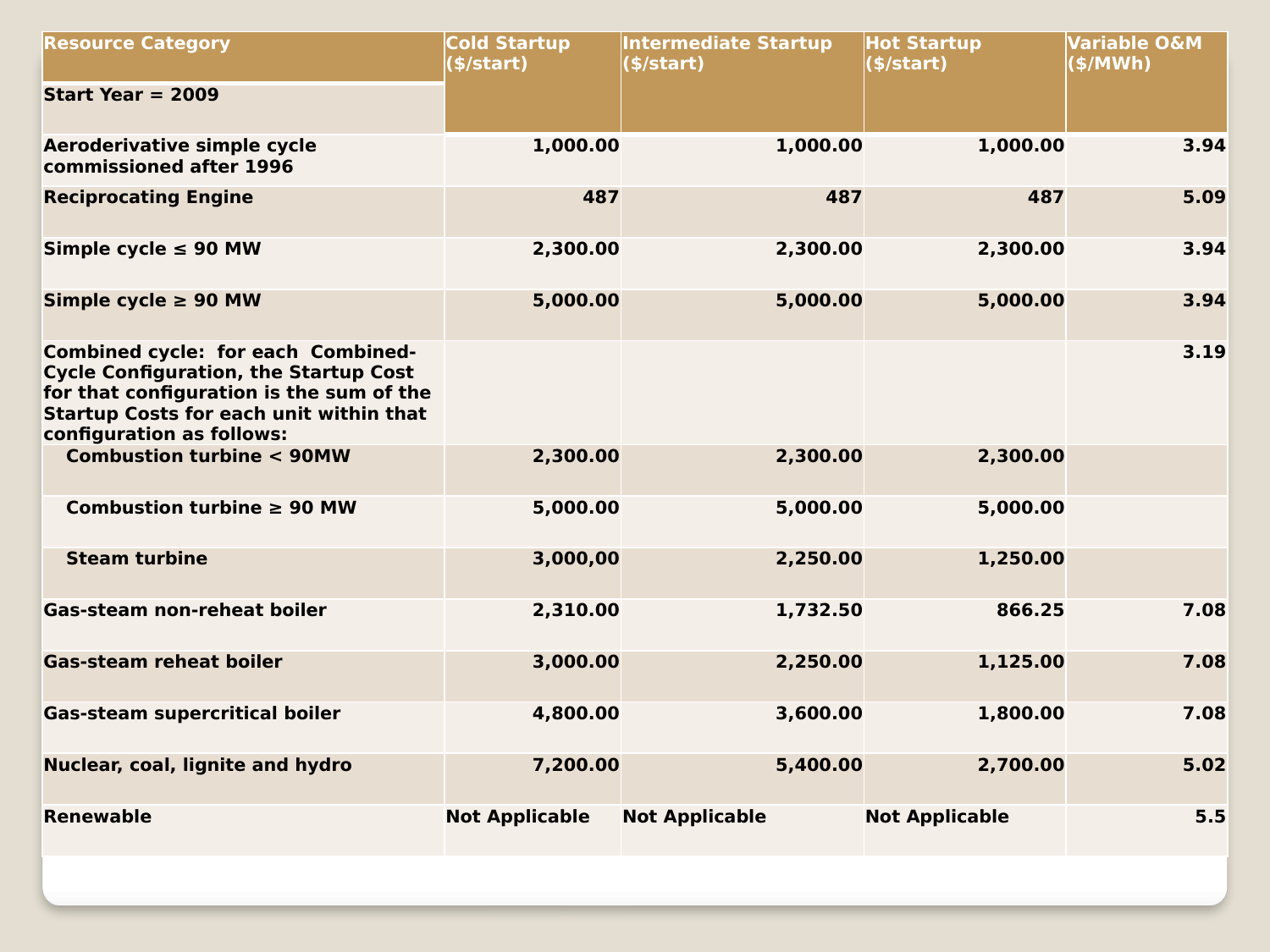

| Resource Category | Cold Startup ($/start) | Intermediate Startup ($/start) | Hot Startup ($/start) | Variable O&M ($/MWh) |
| --- | --- | --- | --- | --- |
| Start Year = 2009 |  |  |  |  |
| Aeroderivative simple cycle commissioned after 1996 | 1,000.00 | 1,000.00 | 1,000.00 | 3.94 |
| Reciprocating Engine | 487 | 487 | 487 | 5.09 |
| Simple cycle ≤ 90 MW | 2,300.00 | 2,300.00 | 2,300.00 | 3.94 |
| Simple cycle ≥ 90 MW | 5,000.00 | 5,000.00 | 5,000.00 | 3.94 |
| Combined cycle: for each Combined-Cycle Configuration, the Startup Cost for that configuration is the sum of the Startup Costs for each unit within that configuration as follows: |  |  |  | 3.19 |
| Combustion turbine < 90MW | 2,300.00 | 2,300.00 | 2,300.00 |  |
| Combustion turbine ≥ 90 MW | 5,000.00 | 5,000.00 | 5,000.00 |  |
| Steam turbine | 3,000,00 | 2,250.00 | 1,250.00 |  |
| Gas-steam non-reheat boiler | 2,310.00 | 1,732.50 | 866.25 | 7.08 |
| Gas-steam reheat boiler | 3,000.00 | 2,250.00 | 1,125.00 | 7.08 |
| Gas-steam supercritical boiler | 4,800.00 | 3,600.00 | 1,800.00 | 7.08 |
| Nuclear, coal, lignite and hydro | 7,200.00 | 5,400.00 | 2,700.00 | 5.02 |
| Renewable | Not Applicable | Not Applicable | Not Applicable | 5.5 |